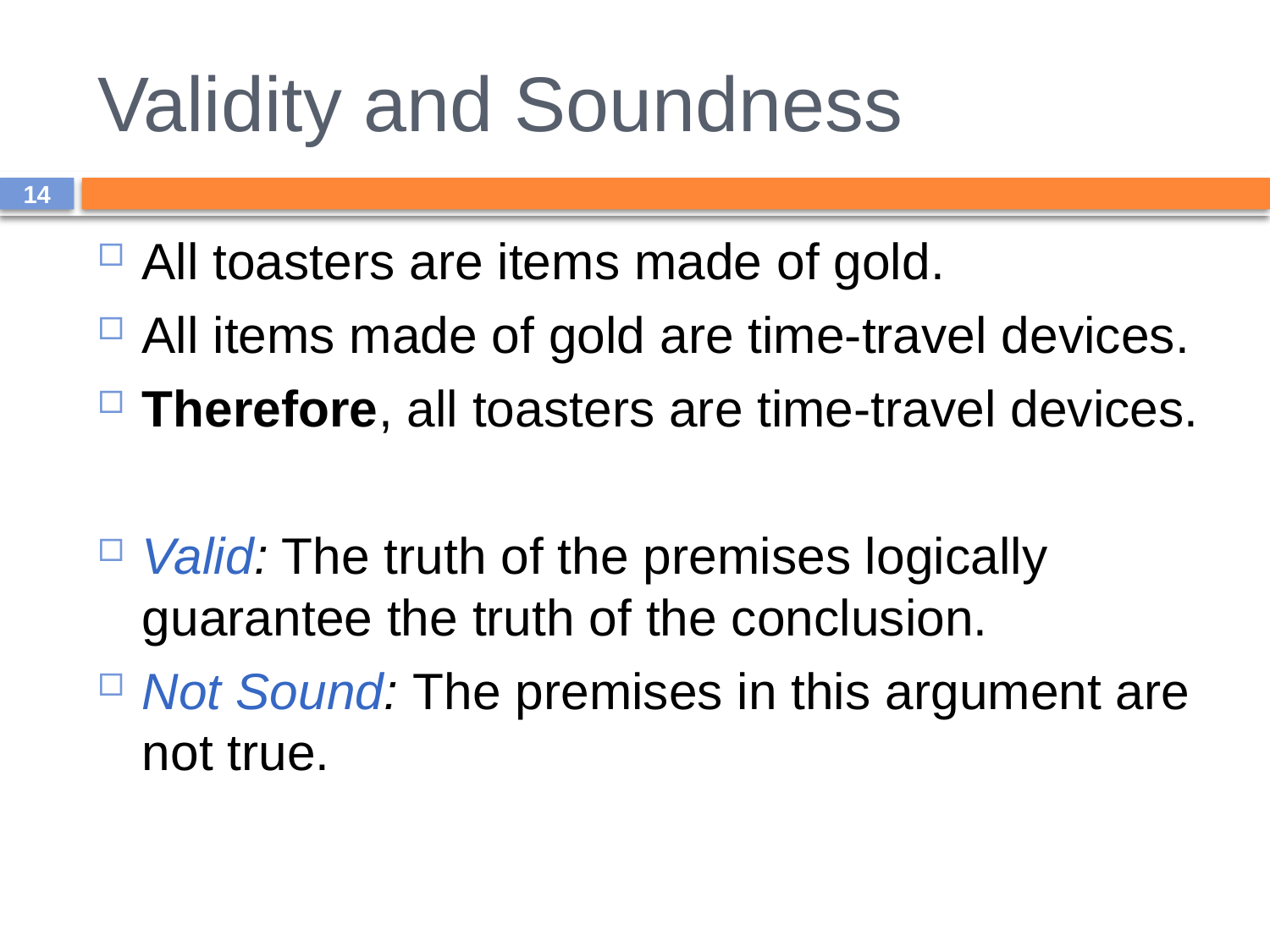

# Validity and Soundness
14
All toasters are items made of gold.
All items made of gold are time-travel devices.
Therefore, all toasters are time-travel devices.

Valid: The truth of the premises logically guarantee the truth of the conclusion.
Not Sound: The premises in this argument are not true.